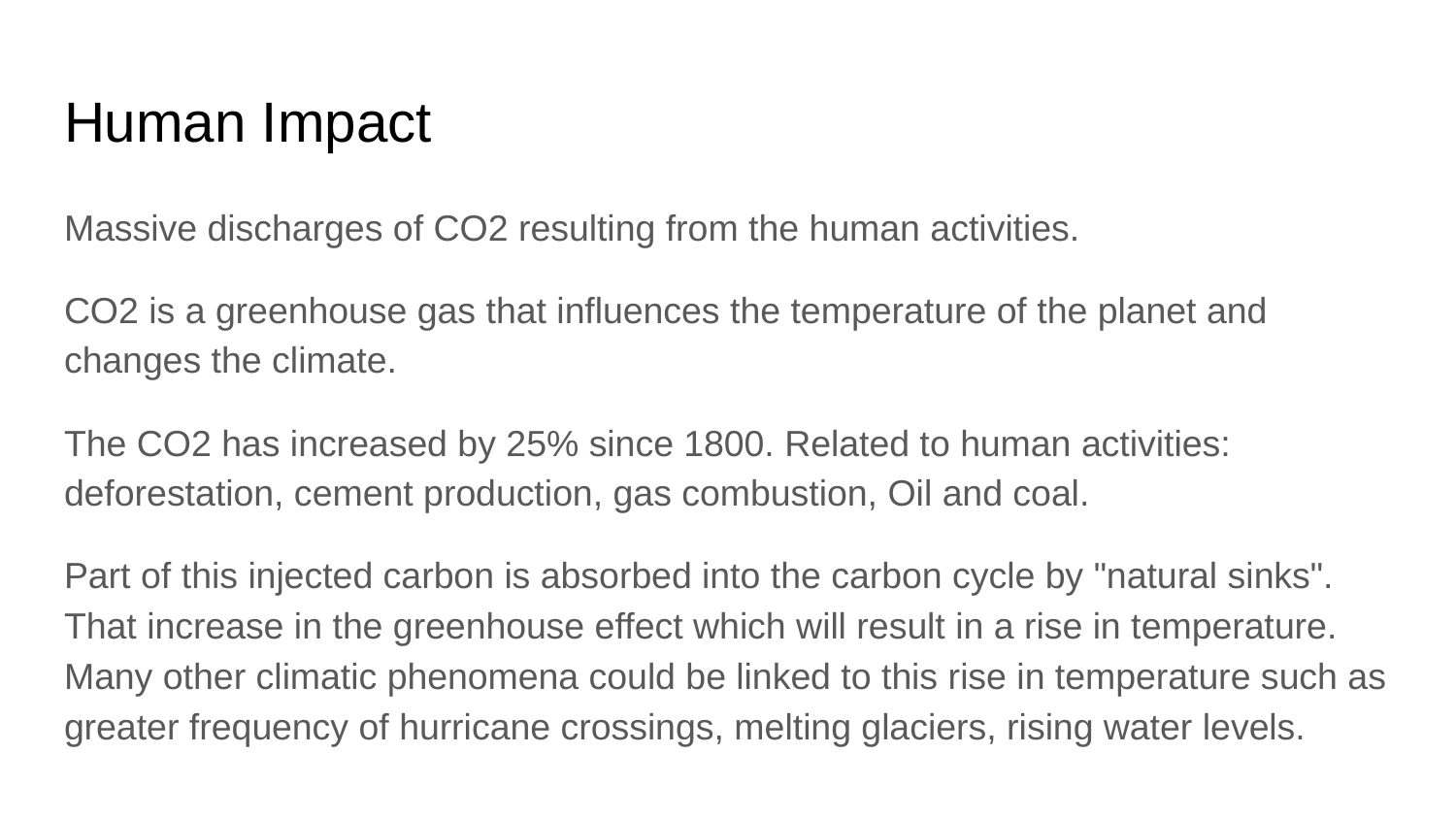

# Human Impact
Massive discharges of CO2 resulting from the human activities.
CO2 is a greenhouse gas that influences the temperature of the planet and changes the climate.
The CO2 has increased by 25% since 1800. Related to human activities: deforestation, cement production, gas combustion, Oil and coal.
Part of this injected carbon is absorbed into the carbon cycle by "natural sinks". That increase in the greenhouse effect which will result in a rise in temperature. Many other climatic phenomena could be linked to this rise in temperature such as greater frequency of hurricane crossings, melting glaciers, rising water levels.